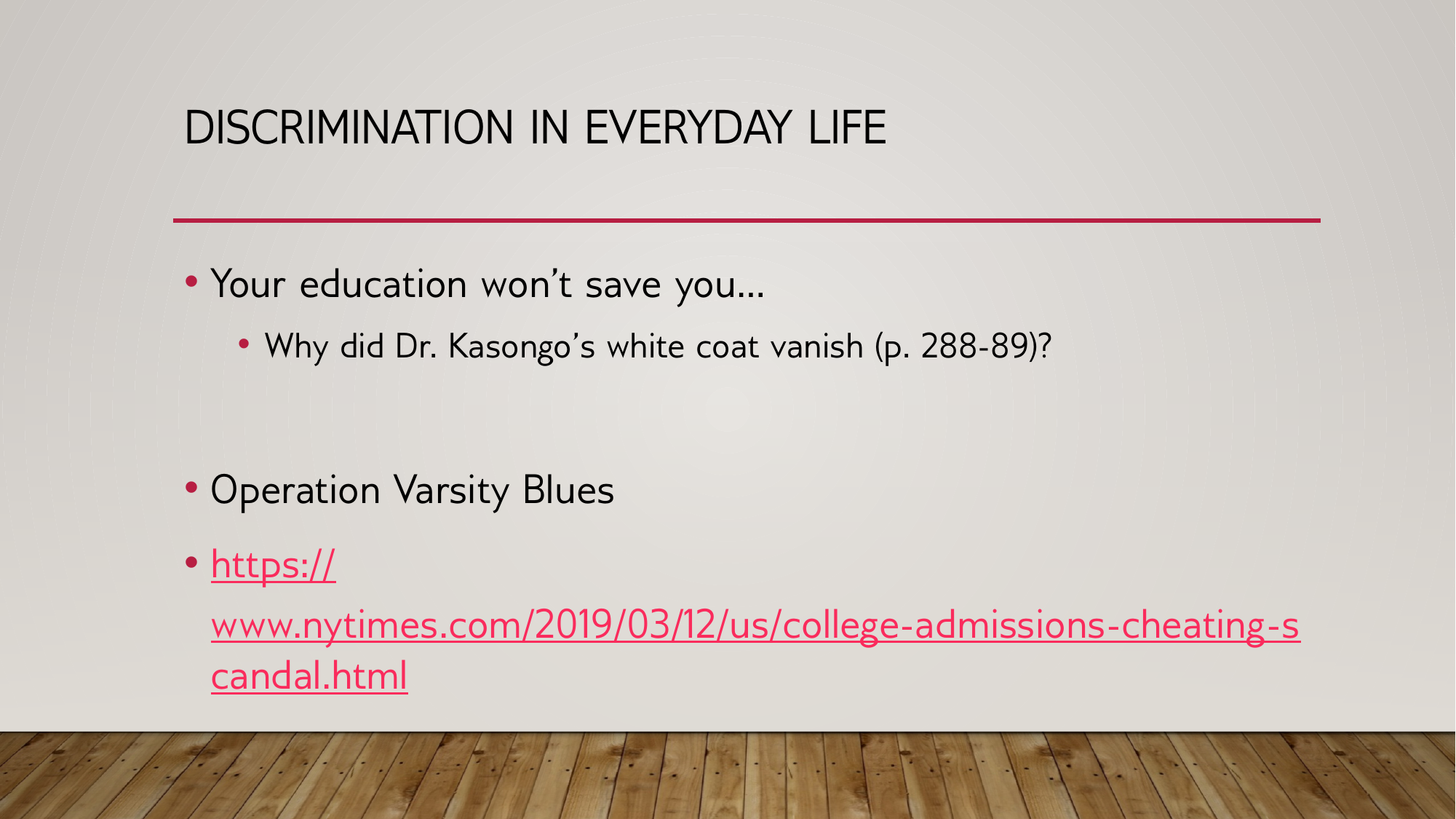

# Discrimination in Everyday Life
Your education won’t save you…
Why did Dr. Kasongo’s white coat vanish (p. 288-89)?

Operation Varsity Blues
https://www.nytimes.com/2019/03/12/us/college-admissions-cheating-scandal.html